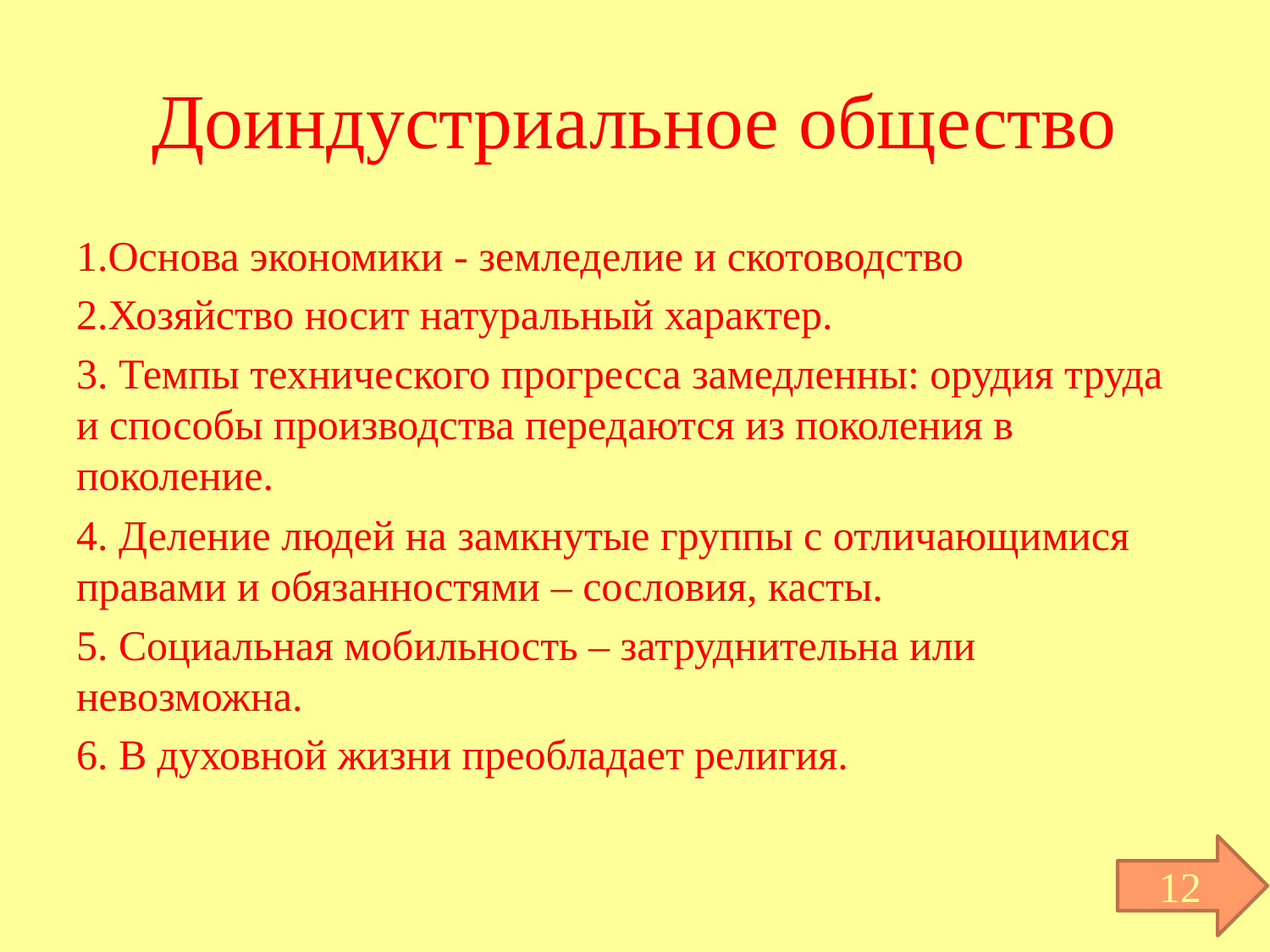

# Доиндустриальное общество
1.Основа экономики - земледелие и скотоводство
2.Хозяйство носит натуральный характер.
3. Темпы технического прогресса замедленны: орудия труда и способы производства передаются из поколения в поколение.
4. Деление людей на замкнутые группы с отличающимися правами и обязанностями – сословия, касты.
5. Социальная мобильность – затруднительна или невозможна.
6. В духовной жизни преобладает религия.

12